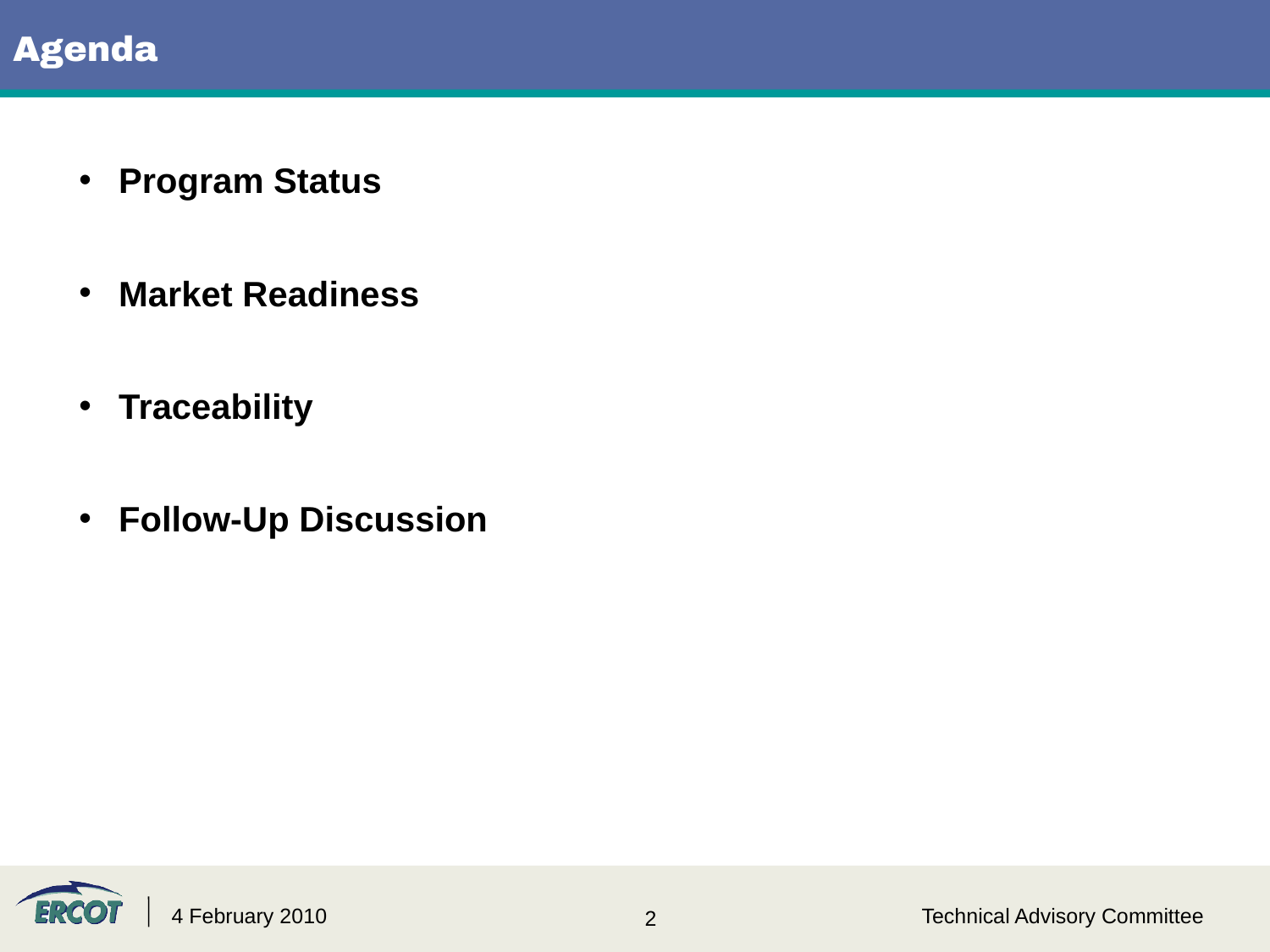

Agenda
Program Status

Market Readiness

Traceability

Follow-Up Discussion

4 February 2010
Technical Advisory Committee